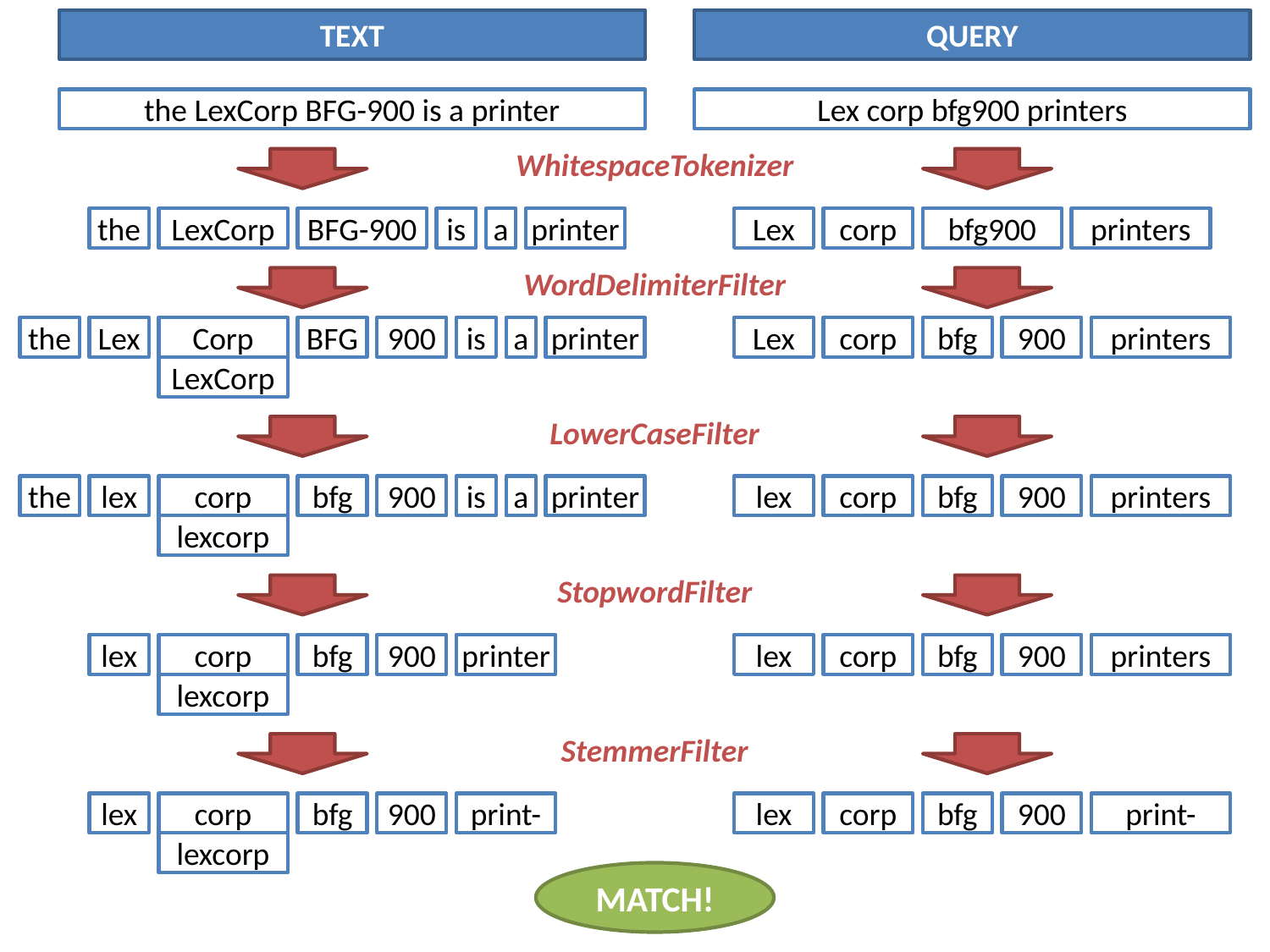

TEXT
QUERY
the LexCorp BFG-900 is a printer
Lex corp bfg900 printers
WhitespaceTokenizer

the
LexCorp
BFG-900
is
a
printer
Lex
corp
bfg900
printers
WordDelimiterFilter

the
Lex
Corp
BFG
900
is
a
printer
Lex
corp
bfg
900
printers
LexCorp
LowerCaseFilter

the
lex
corp
bfg
900
is
a
printer
lex
corp
bfg
900
printers
lexcorp
StopwordFilter

lex
corp
bfg
900
printer
lex
corp
bfg
900
printers
lexcorp
StemmerFilter

lex
corp
bfg
900
print-
lex
corp
bfg
900
print-
lexcorp
MATCH!